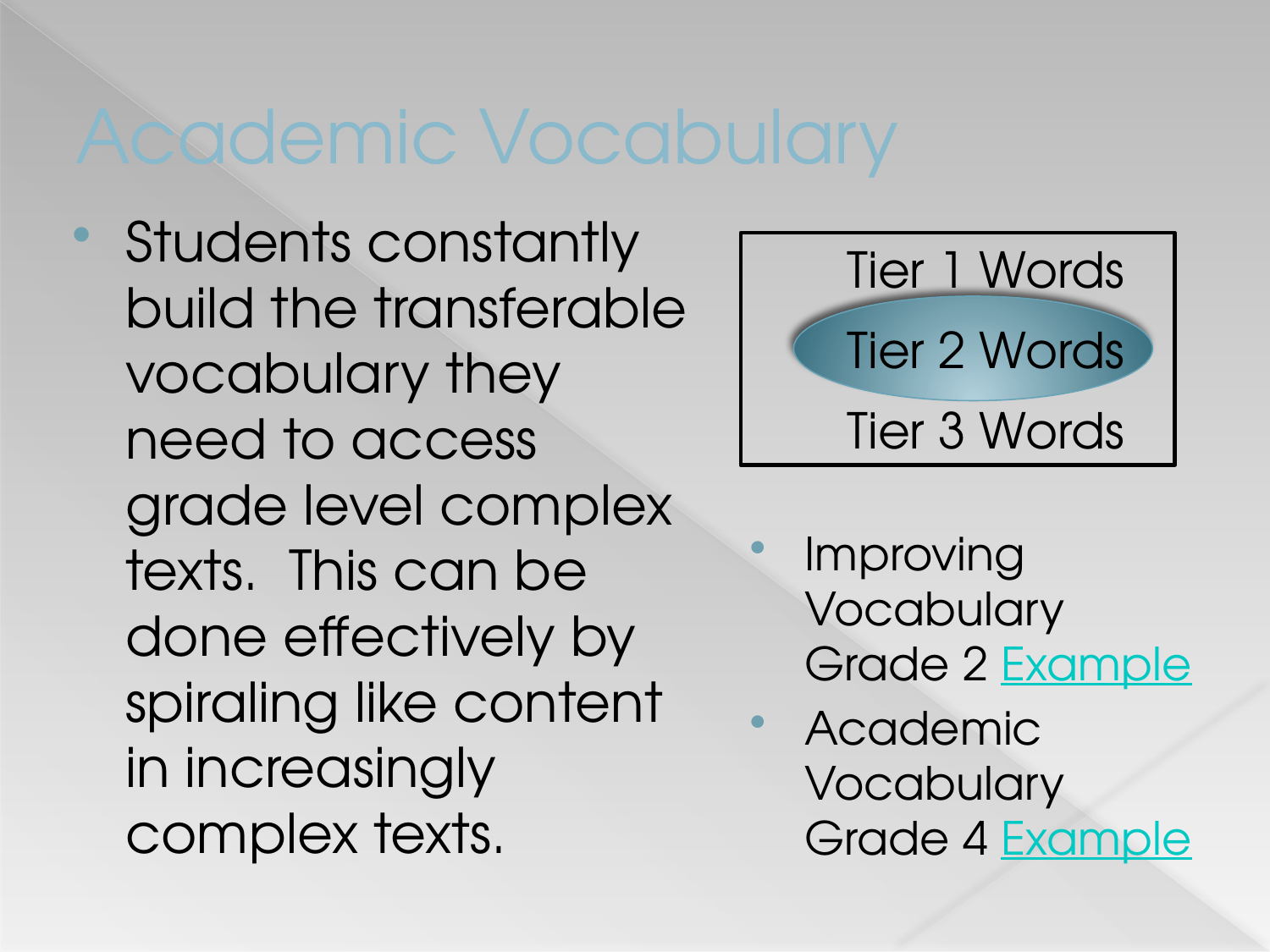

# Academic Vocabulary
Students constantly build the transferable vocabulary they need to access grade level complex texts.  This can be done effectively by spiraling like content in increasingly complex texts.

Tier 1 Words
Tier 2 Words
Tier 3 Words

Improving Vocabulary Grade 2 Example
Academic Vocabulary Grade 4 Example